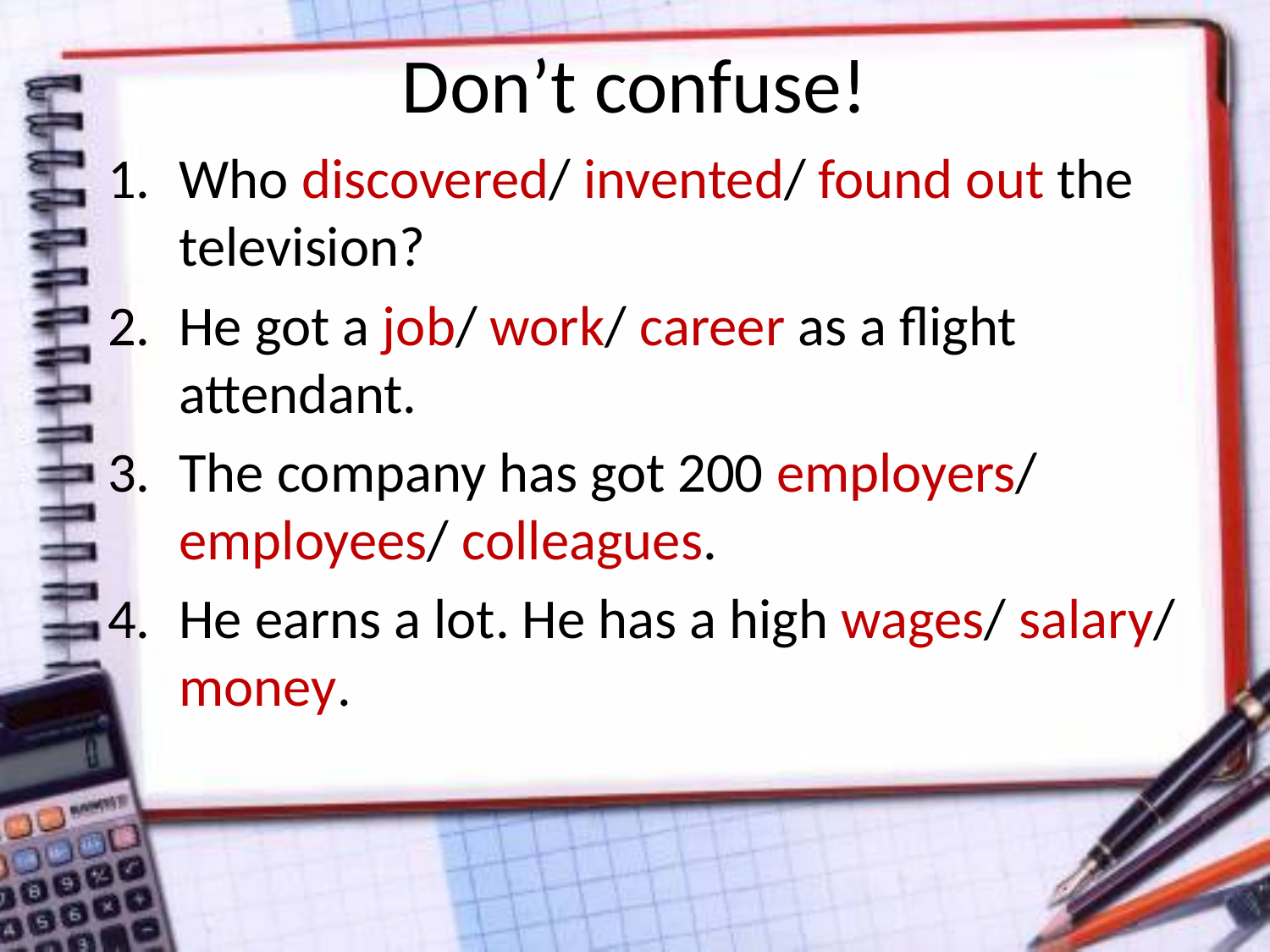

# Don’t confuse!
Who discovered/ invented/ found out the television?
He got a job/ work/ career as a flight attendant.
The company has got 200 employers/ employees/ colleagues.
He earns a lot. He has a high wages/ salary/ money.